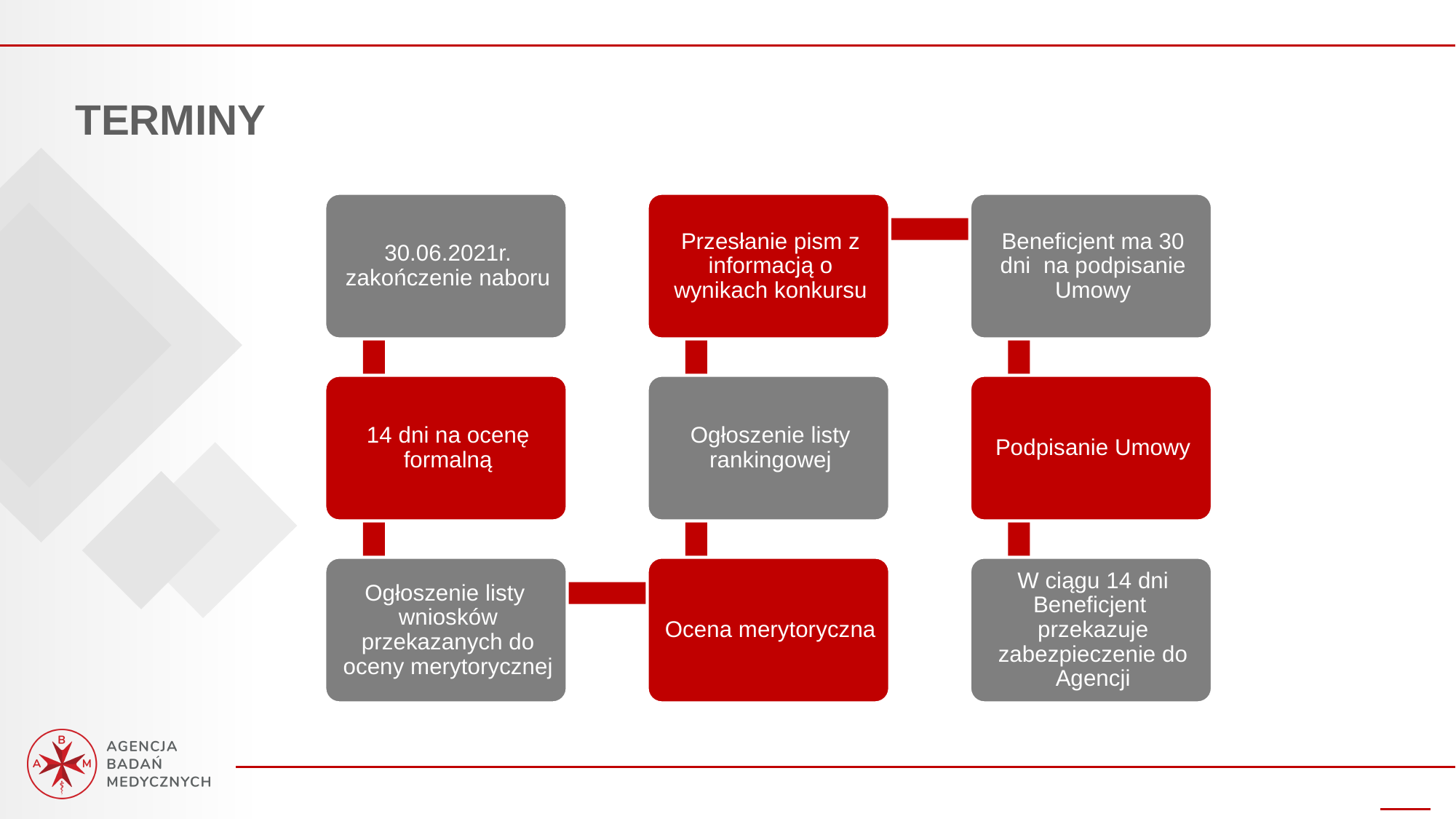

TERMINY

30.06.2021r. zakończenie naboru
14 dni na ocenę formalną
Ogłoszenie listy  wniosków przekazanych do oceny merytorycznej
Ocena merytoryczna
Ogłoszenie listy rankingowej
Przesłanie pism z informacją o wynikach konkursu
Beneficjent ma 30 dni  na podpisanie Umowy
Podpisanie Umowy
W ciągu 14 dni Beneficjent  przekazuje zabezpieczenie do Agencji